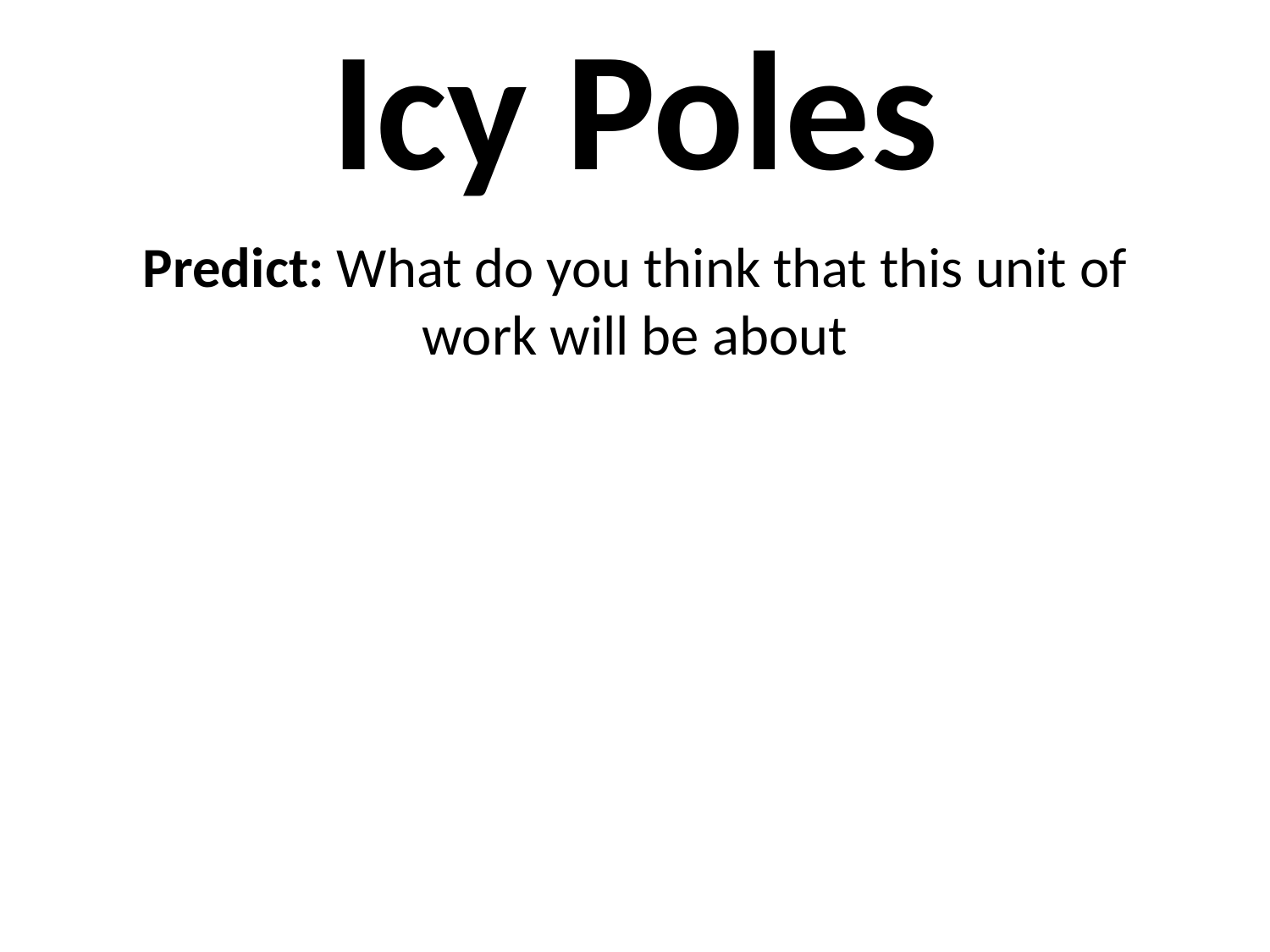

Icy Poles
Predict: What do you think that this unit of work will be about